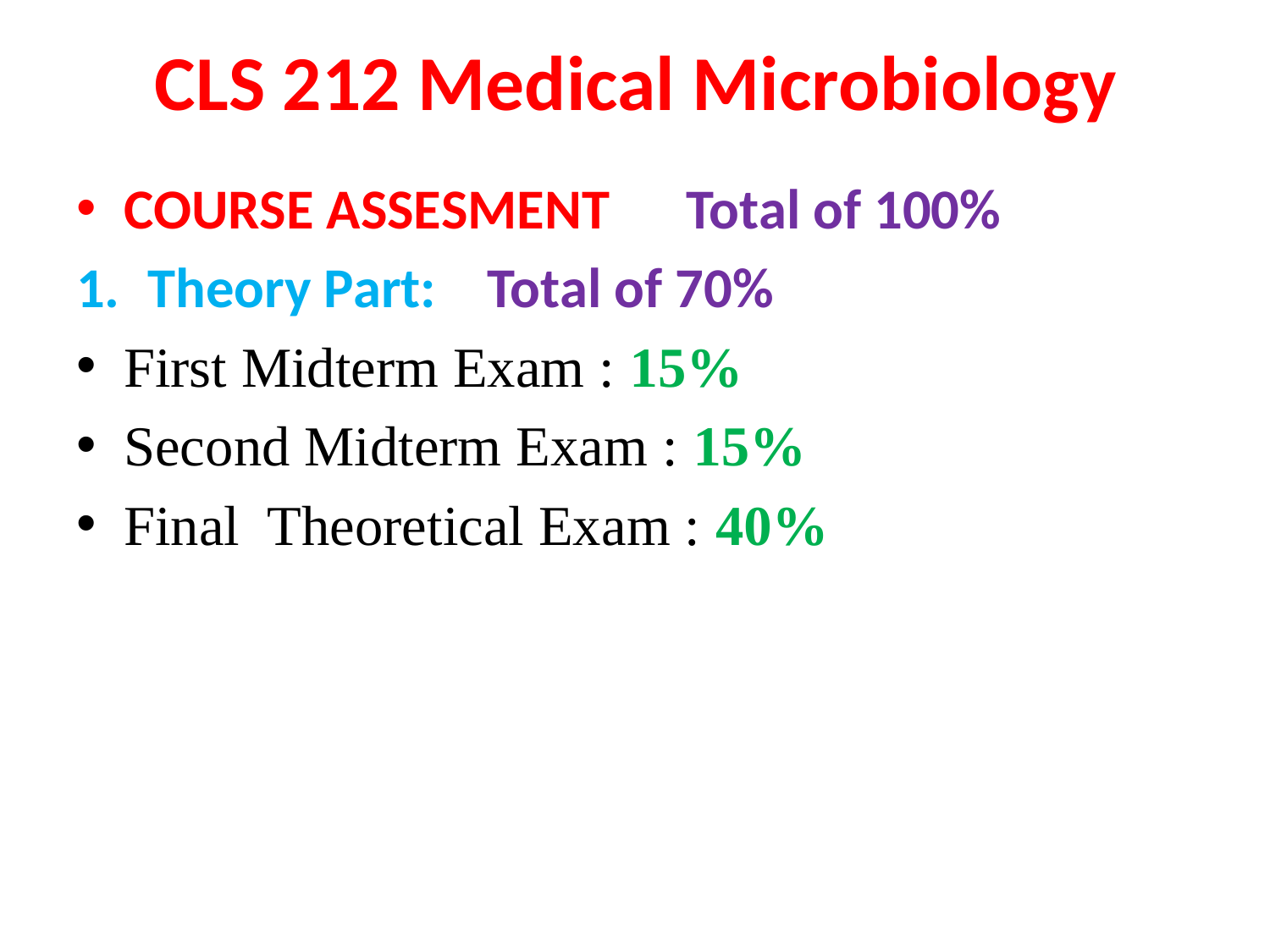

# CLS 212 Medical Microbiology
COURSE ASSESMENT      Total of 100%
Theory Part:    Total of 70%
First Midterm Exam : 15%
Second Midterm Exam : 15%
Final  Theoretical Exam : 40%